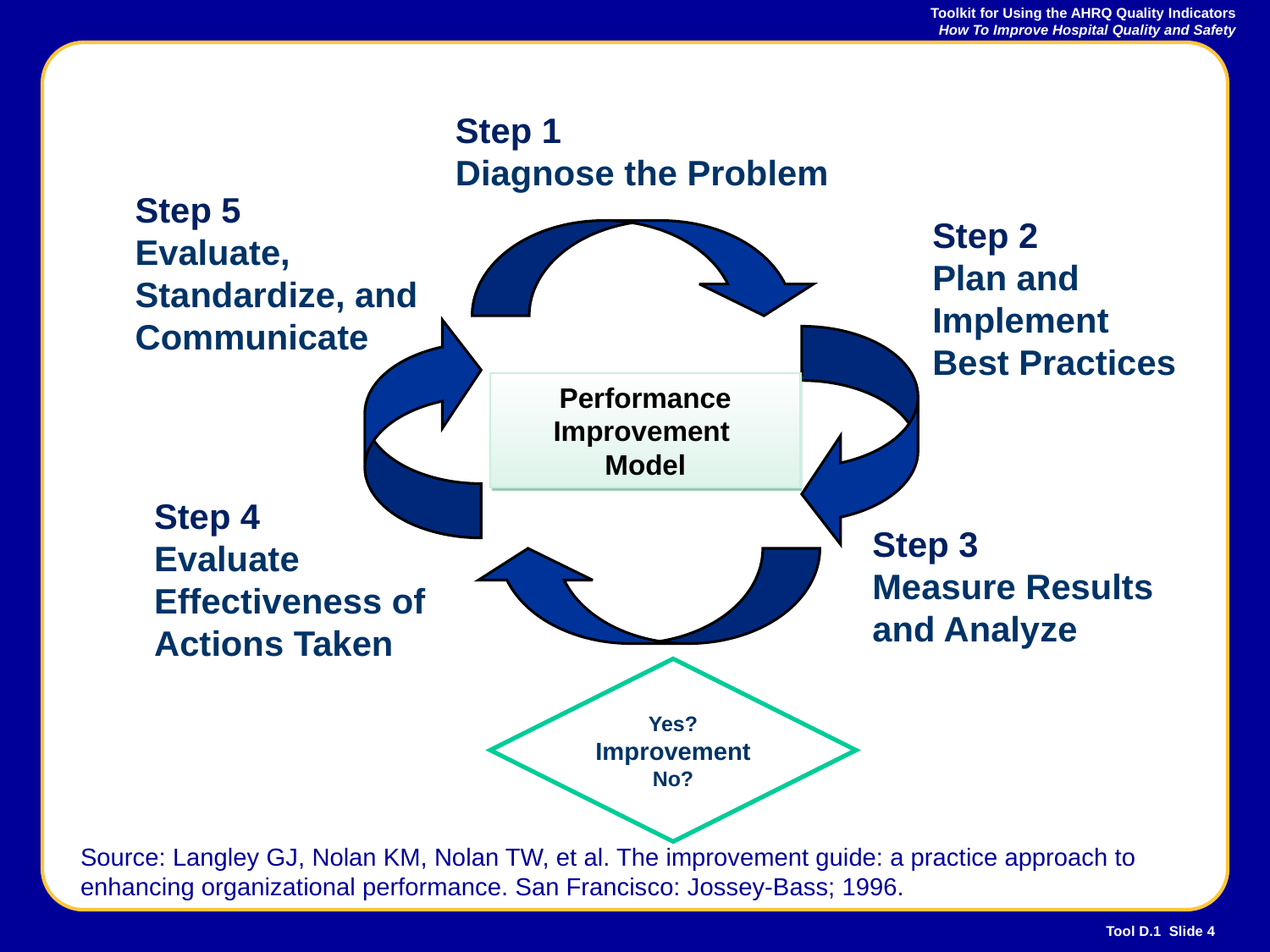

Step 1
Diagnose the Problem
Step 5
Evaluate, Standardize, and Communicate
Step 2
Plan and Implement Best Practices

Performance Improvement
Model
Step 4
Evaluate Effectiveness of Actions Taken
Step 3
Measure Results and Analyze

Yes?
Improvement
No?

Source: Langley GJ, Nolan KM, Nolan TW, et al. The improvement guide: a practice approach to enhancing organizational performance. San Francisco: Jossey-Bass; 1996.